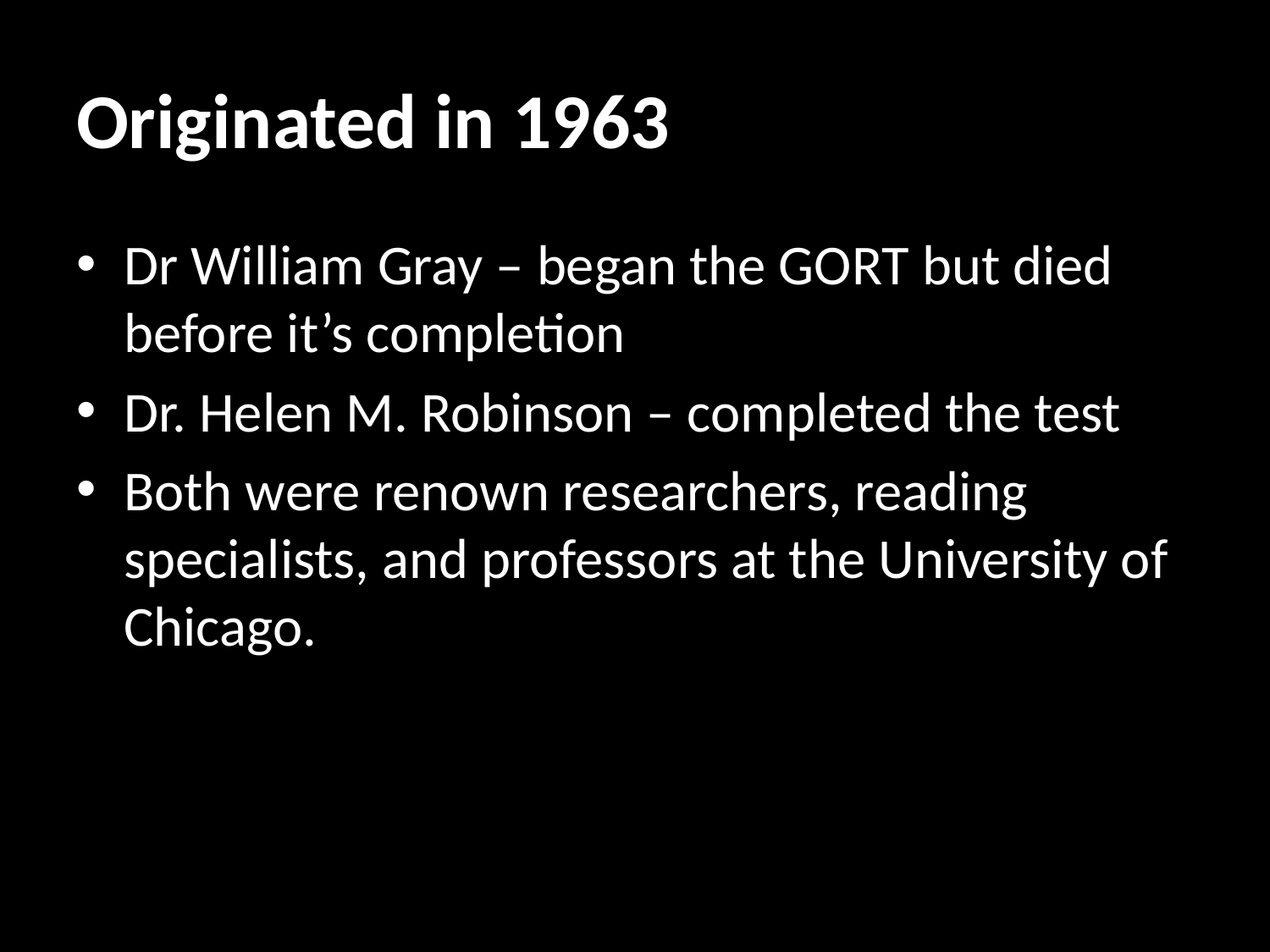

# Originated in 1963
Dr William Gray – began the GORT but died before it’s completion
Dr. Helen M. Robinson – completed the test
Both were renown researchers, reading specialists, and professors at the University of Chicago.